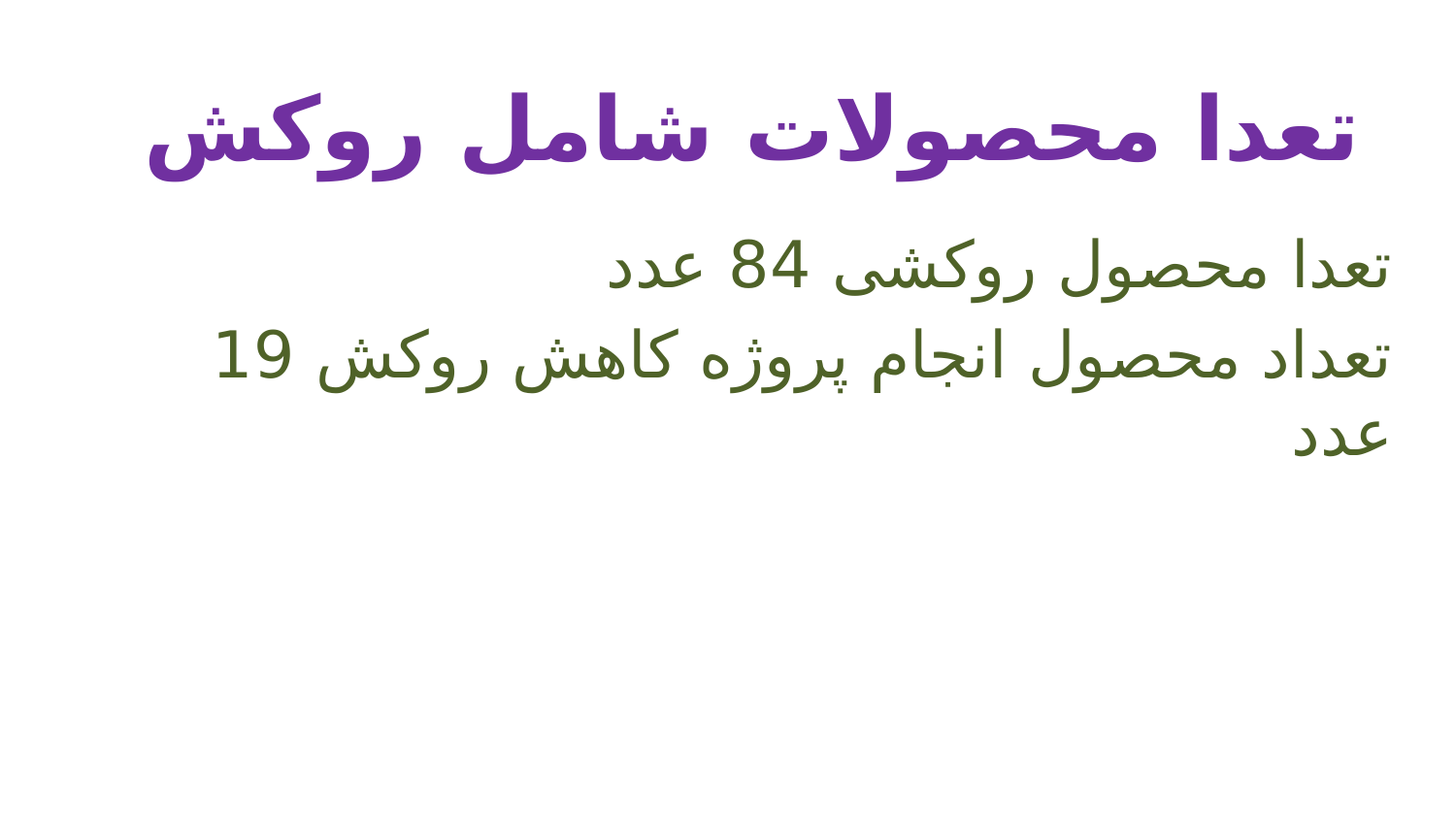

تعدا محصولات شامل روکش

تعدا محصول روکشی 84 عدد
تعداد محصول انجام پروژه کاهش روکش 19 عدد